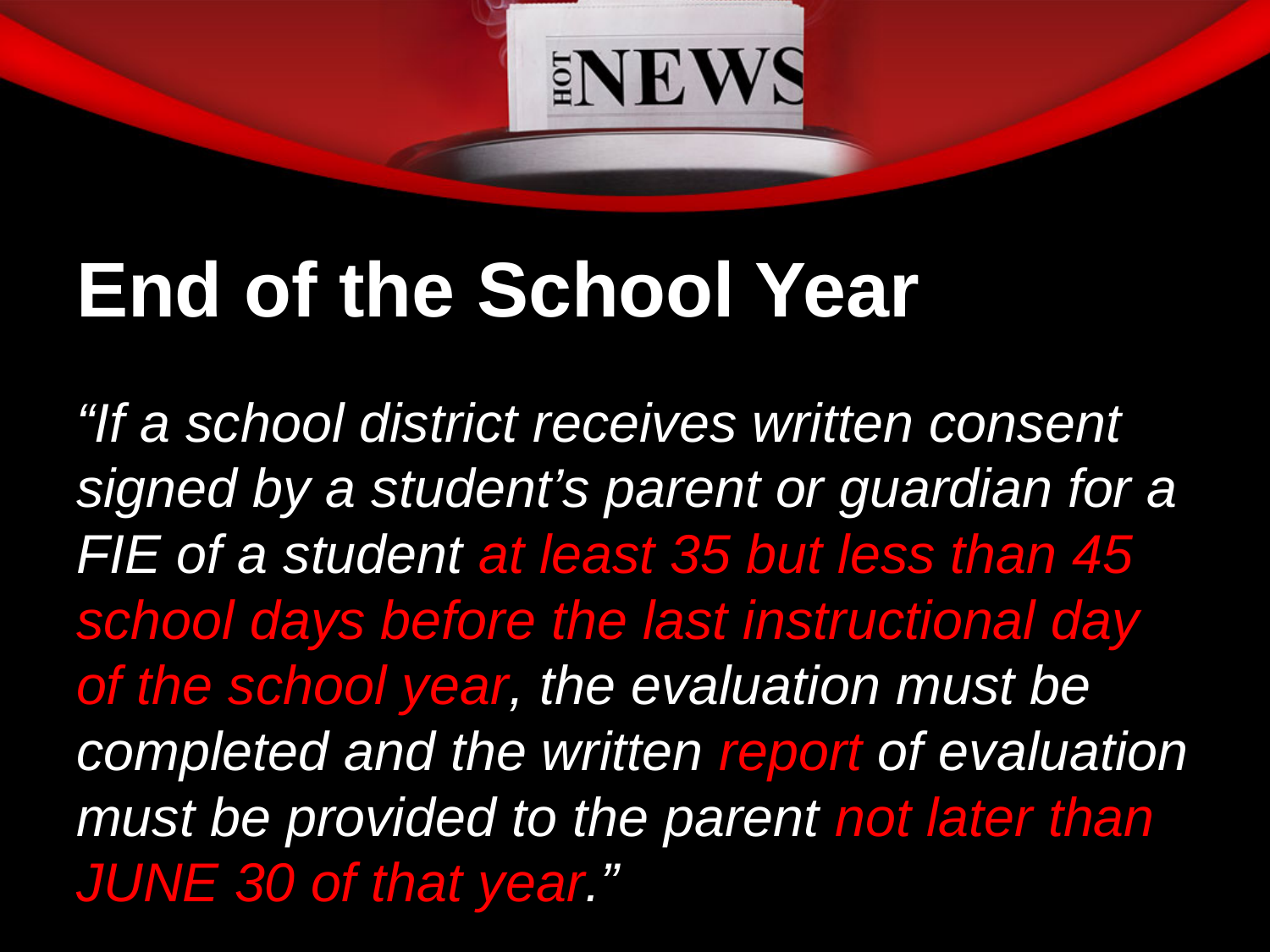

# End of the School Year
“If a school district receives written consent signed by a student’s parent or guardian for a FIE of a student at least 35 but less than 45 school days before the last instructional day of the school year, the evaluation must be completed and the written report of evaluation must be provided to the parent not later than JUNE 30 of that year.”